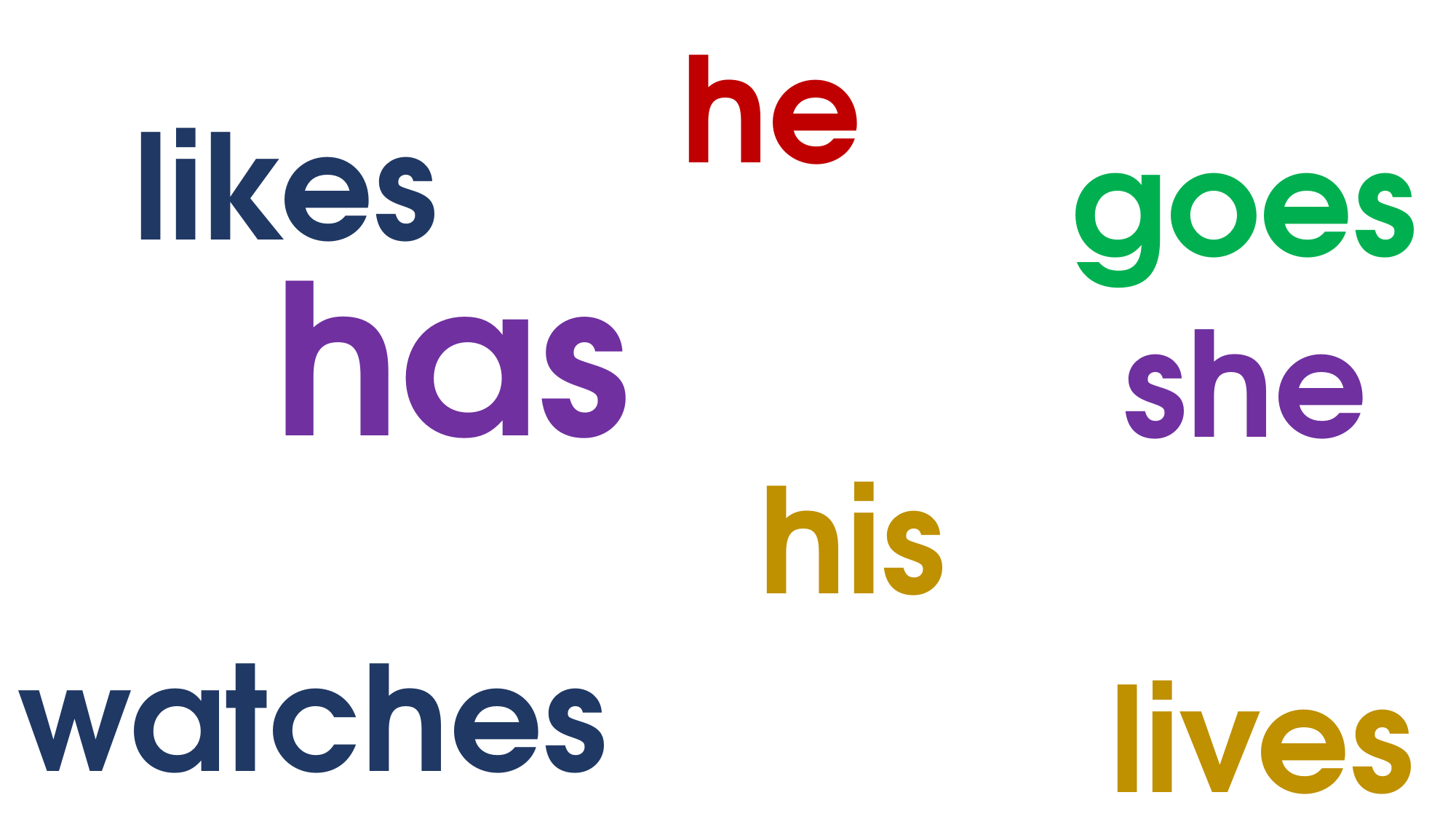

he
likes
goes
has
she
his
watches
lives